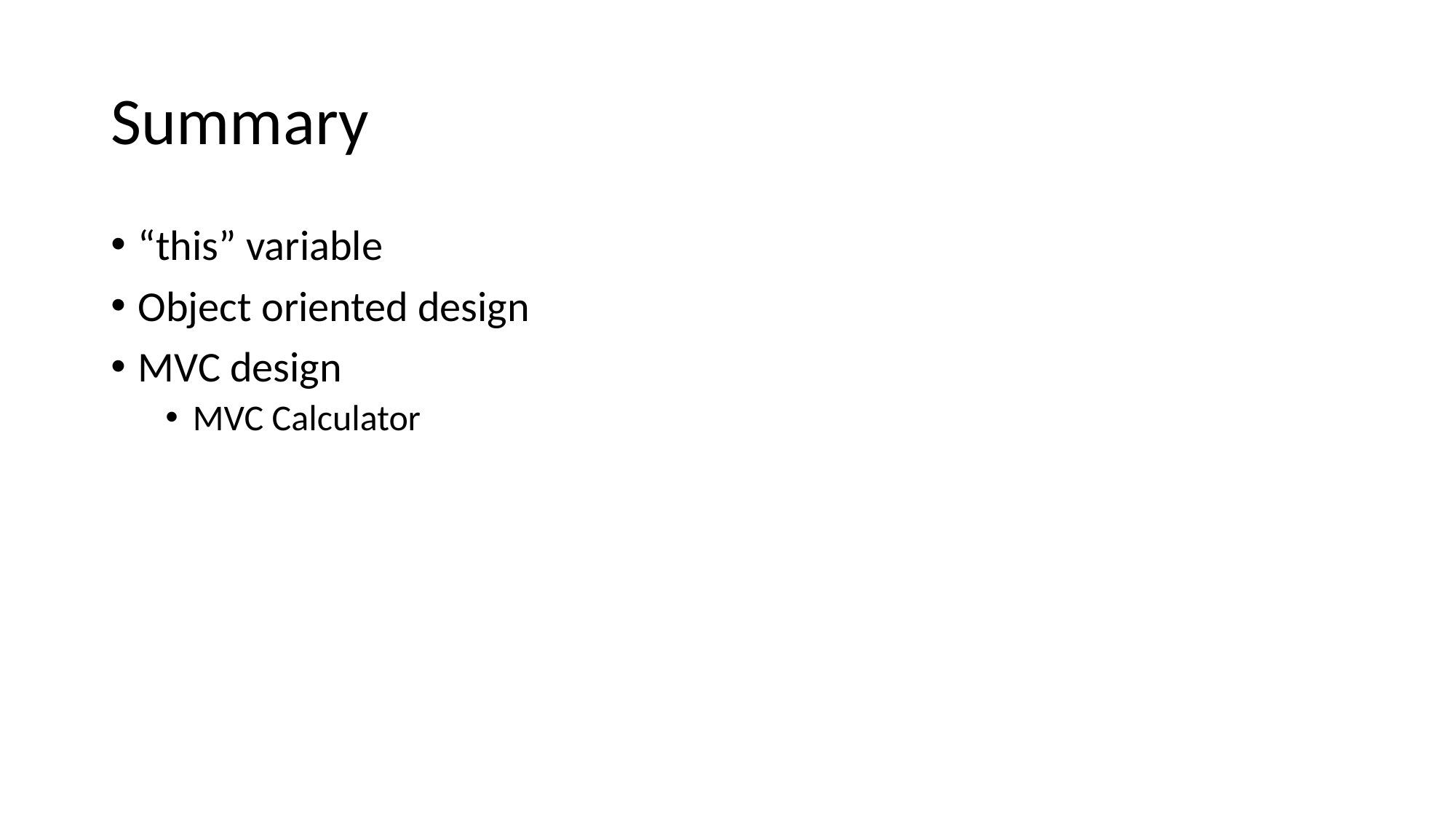

# Summary
“this” variable
Object oriented design
MVC design
MVC Calculator